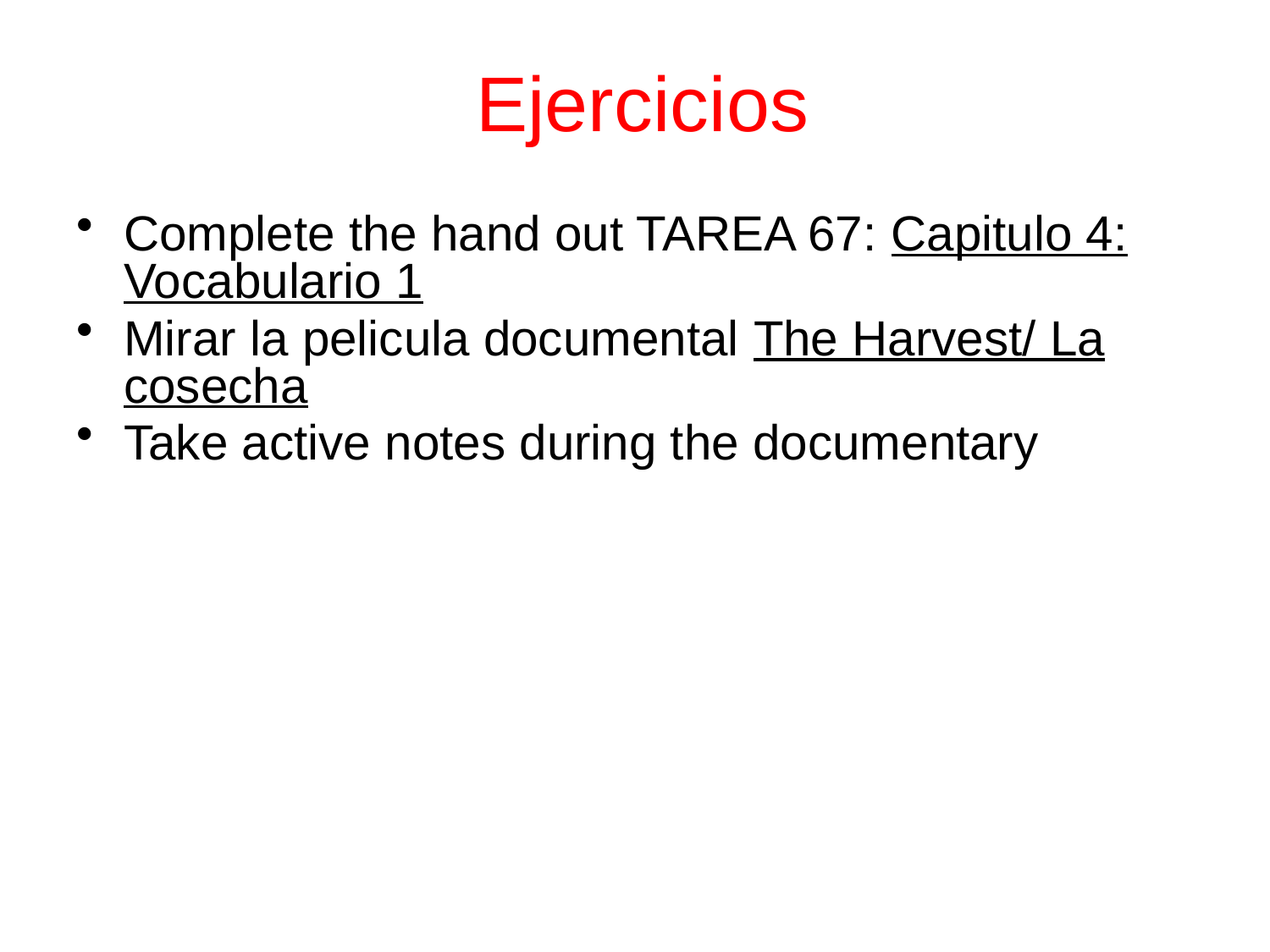

Ejercicios

Complete the hand out TAREA 67: Capitulo 4: Vocabulario 1
Mirar la pelicula documental The Harvest/ La cosecha
Take active notes during the documentary